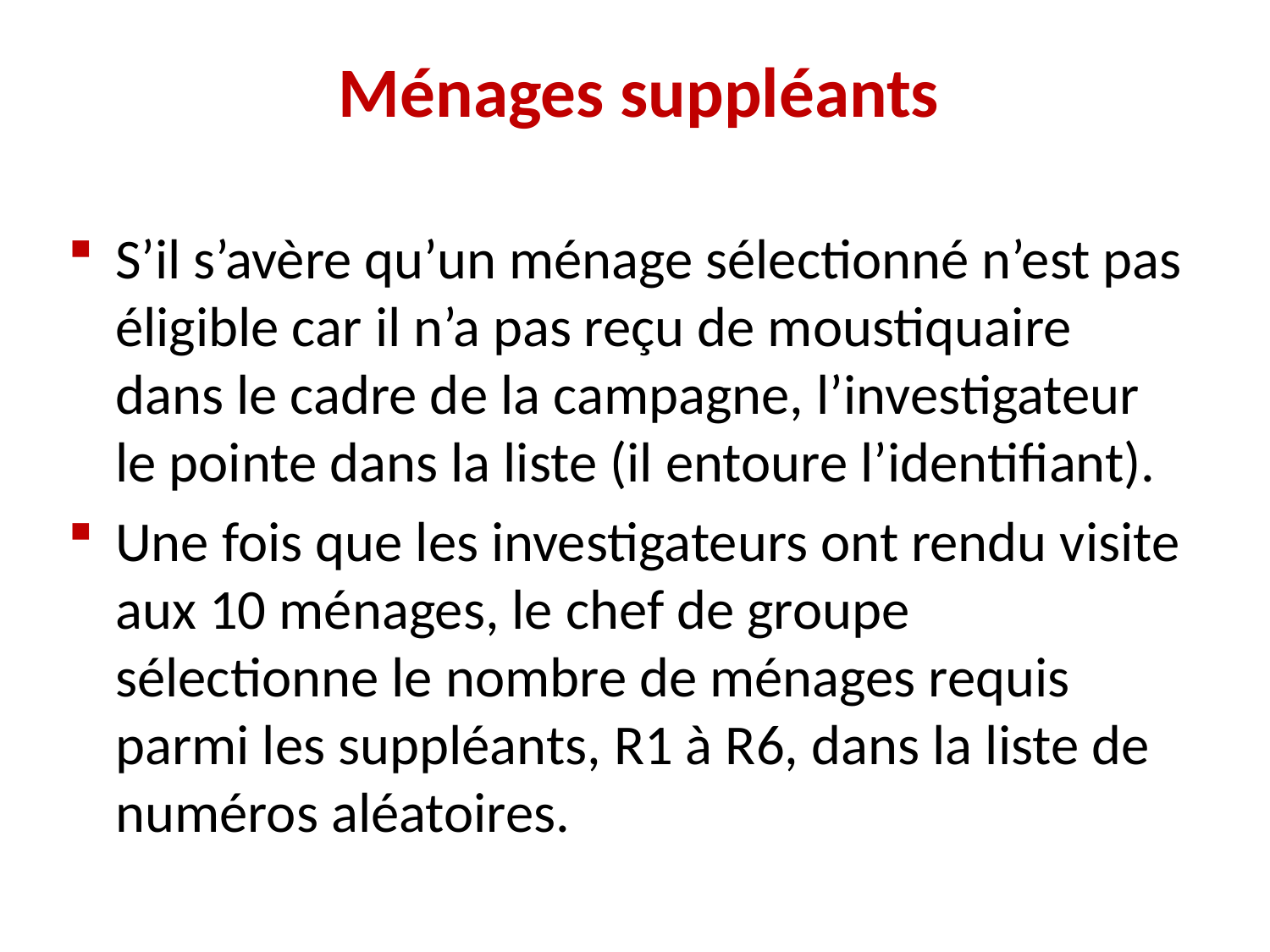

Ménages suppléants
S’il s’avère qu’un ménage sélectionné n’est pas éligible car il n’a pas reçu de moustiquaire dans le cadre de la campagne, l’investigateur le pointe dans la liste (il entoure l’identifiant).
Une fois que les investigateurs ont rendu visite aux 10 ménages, le chef de groupe sélectionne le nombre de ménages requis parmi les suppléants, R1 à R6, dans la liste de numéros aléatoires.